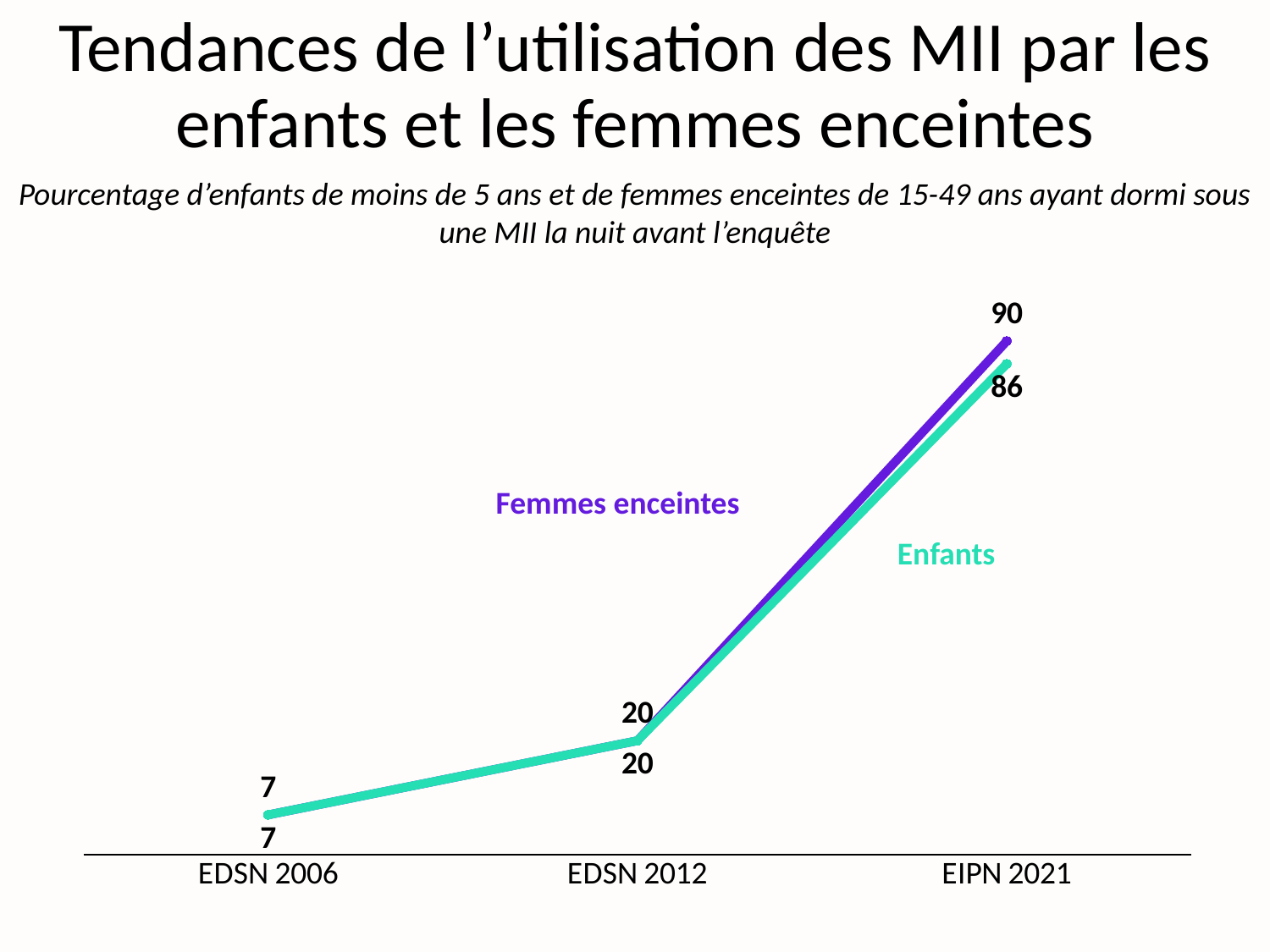

# Tendances de l’utilisation des MII par les enfants et les femmes enceintes
Pourcentage d’enfants de moins de 5 ans et de femmes enceintes de 15-49 ans ayant dormi sous une MII la nuit avant l’enquête

### Chart

| Category | Enfants | Femmes enceintes |
|---|---|---|
| EDSN 2006 | 7.0 | 7.0 |
| EDSN 2012 | 20.0 | 20.0 |
| EIPN 2021 | 90.0 | 86.0 |
Femmes enceintes
Enfants